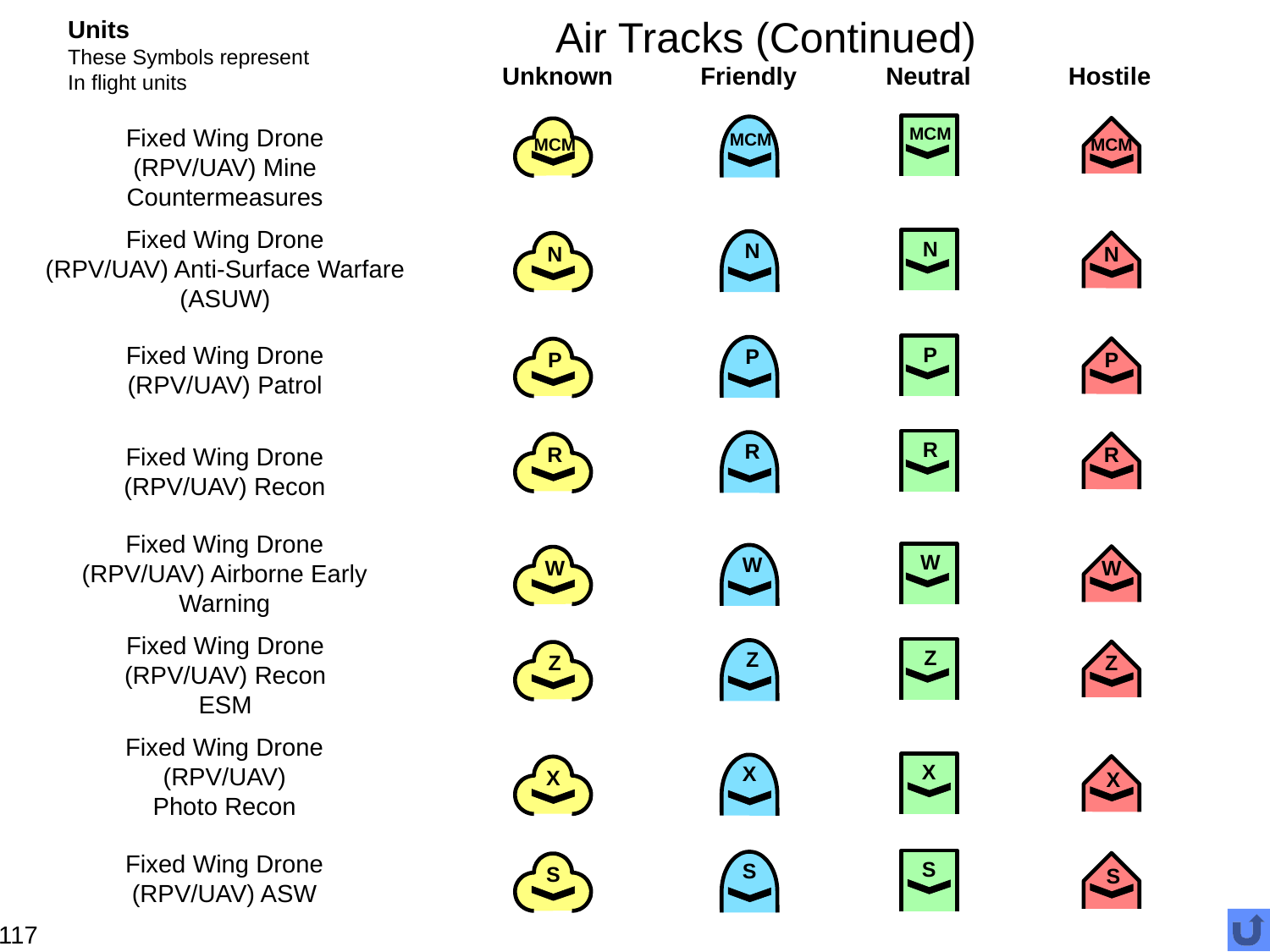

# Air Tracks (Continued)
Units
These Symbols represent
In flight units
Unknown
Friendly
Neutral
Hostile

MCM

MCM

MCM

MCM
Fixed Wing Drone
(RPV/UAV) Mine
Countermeasures
Fixed Wing Drone
(RPV/UAV) Anti-Surface Warfare
(ASUW)

N

N

N

N

P

P

P

P
Fixed Wing Drone
(RPV/UAV) Patrol

R

R

R

R
Fixed Wing Drone
(RPV/UAV) Recon
Fixed Wing Drone
(RPV/UAV) Airborne Early
Warning

W

W

W

W
Fixed Wing Drone
(RPV/UAV) Recon
ESM

Z

Z

Z

Z
Fixed Wing Drone
(RPV/UAV)
Photo Recon

X

X

X

X

Fixed Wing Drone
(RPV/UAV) ASW

S

S

S

S
117